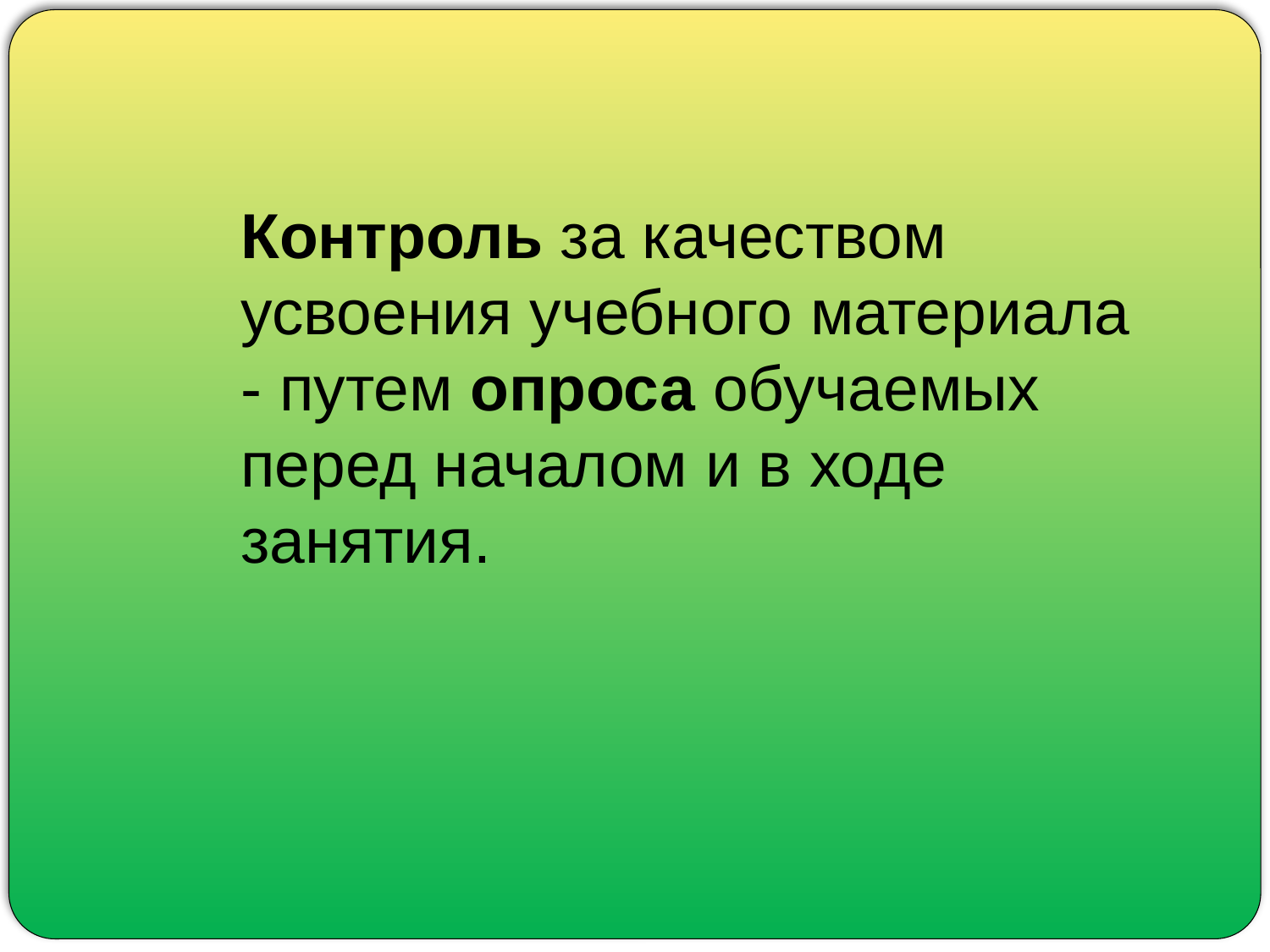

Контроль за качеством усвоения учебного материала - путем опроса обучаемых перед началом и в ходе занятия.